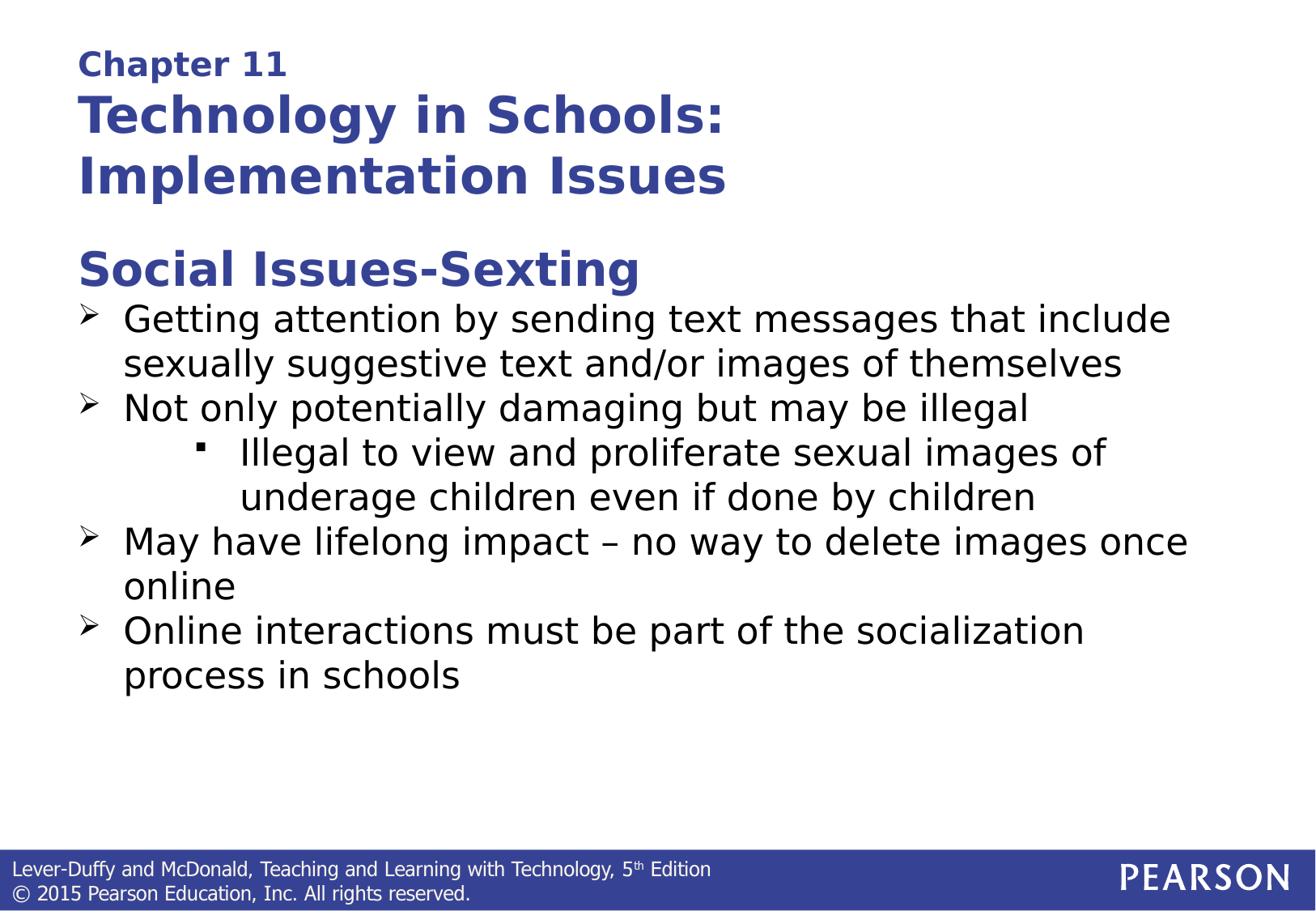

# Chapter 11 Technology in Schools: Implementation Issues
Social Issues-Sexting
Getting attention by sending text messages that include sexually suggestive text and/or images of themselves
Not only potentially damaging but may be illegal
Illegal to view and proliferate sexual images of underage children even if done by children
May have lifelong impact – no way to delete images once online
Online interactions must be part of the socialization process in schools